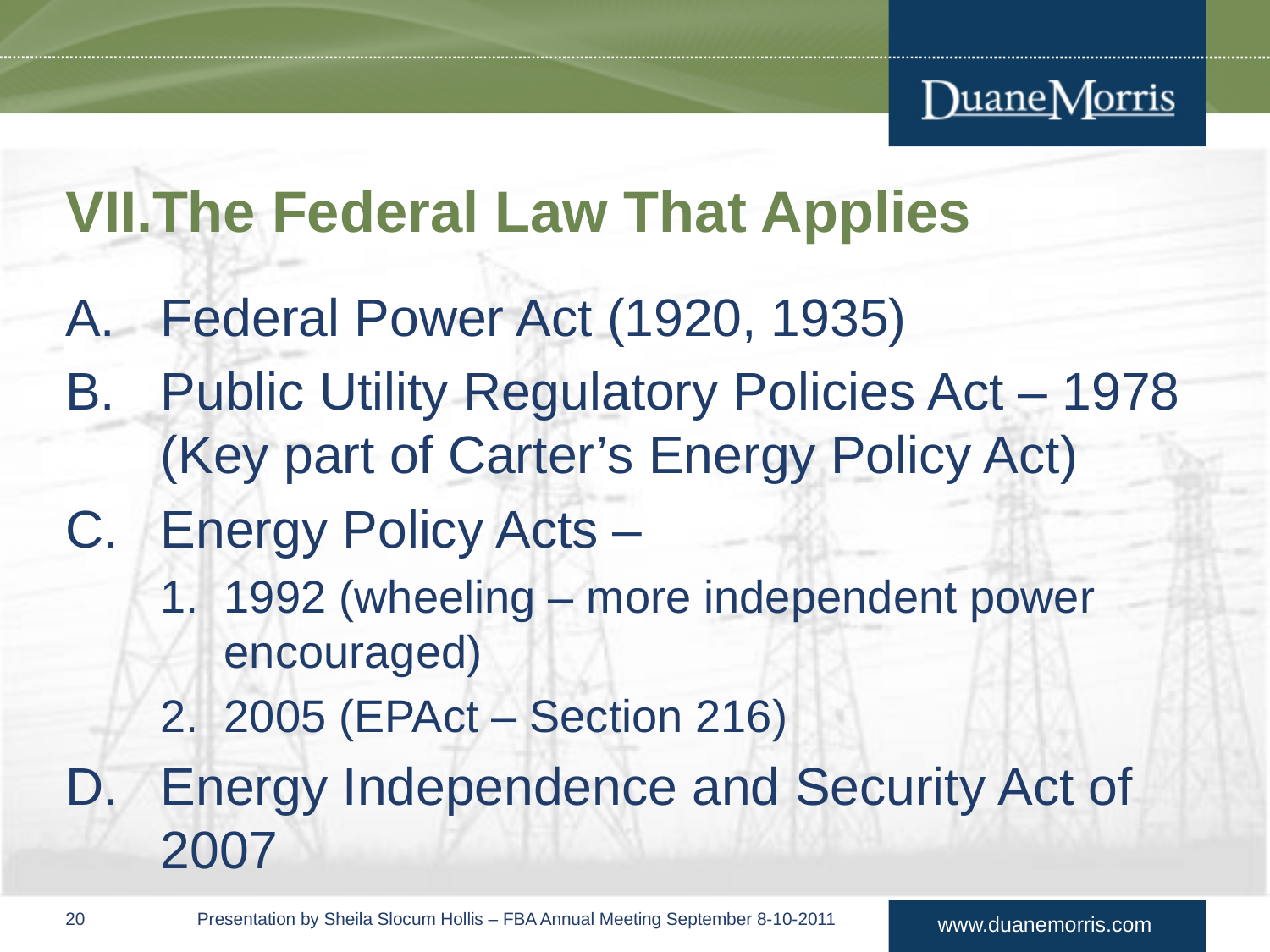

# The Federal Law That Applies
Federal Power Act (1920, 1935)
Public Utility Regulatory Policies Act – 1978 (Key part of Carter’s Energy Policy Act)
Energy Policy Acts –
1992 (wheeling – more independent power encouraged)
2005 (EPAct – Section 216)
Energy Independence and Security Act of 2007
20	 Presentation by Sheila Slocum Hollis – FBA Annual Meeting September 8-10-2011